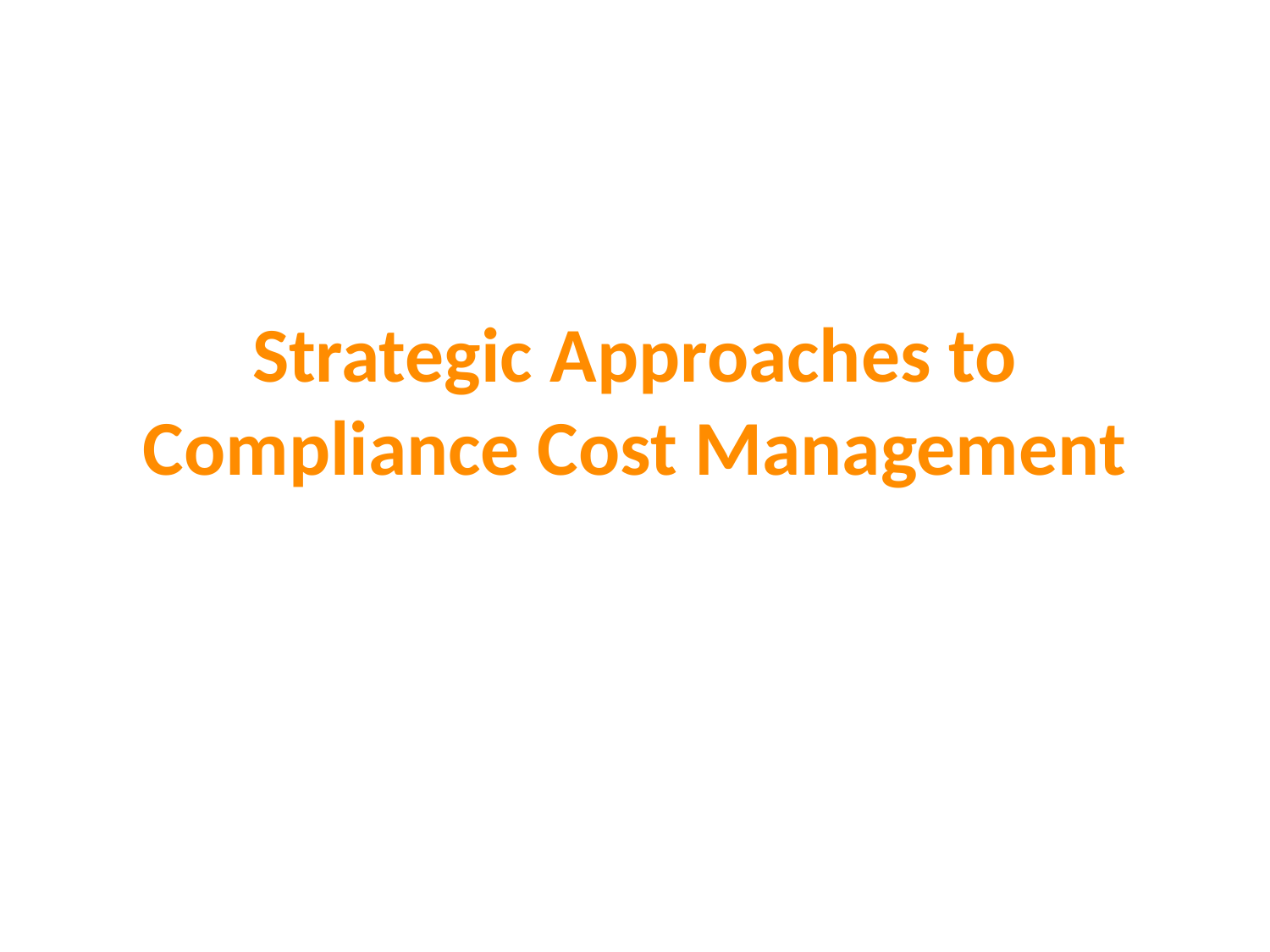

# Strategic Approaches to Compliance Cost Management